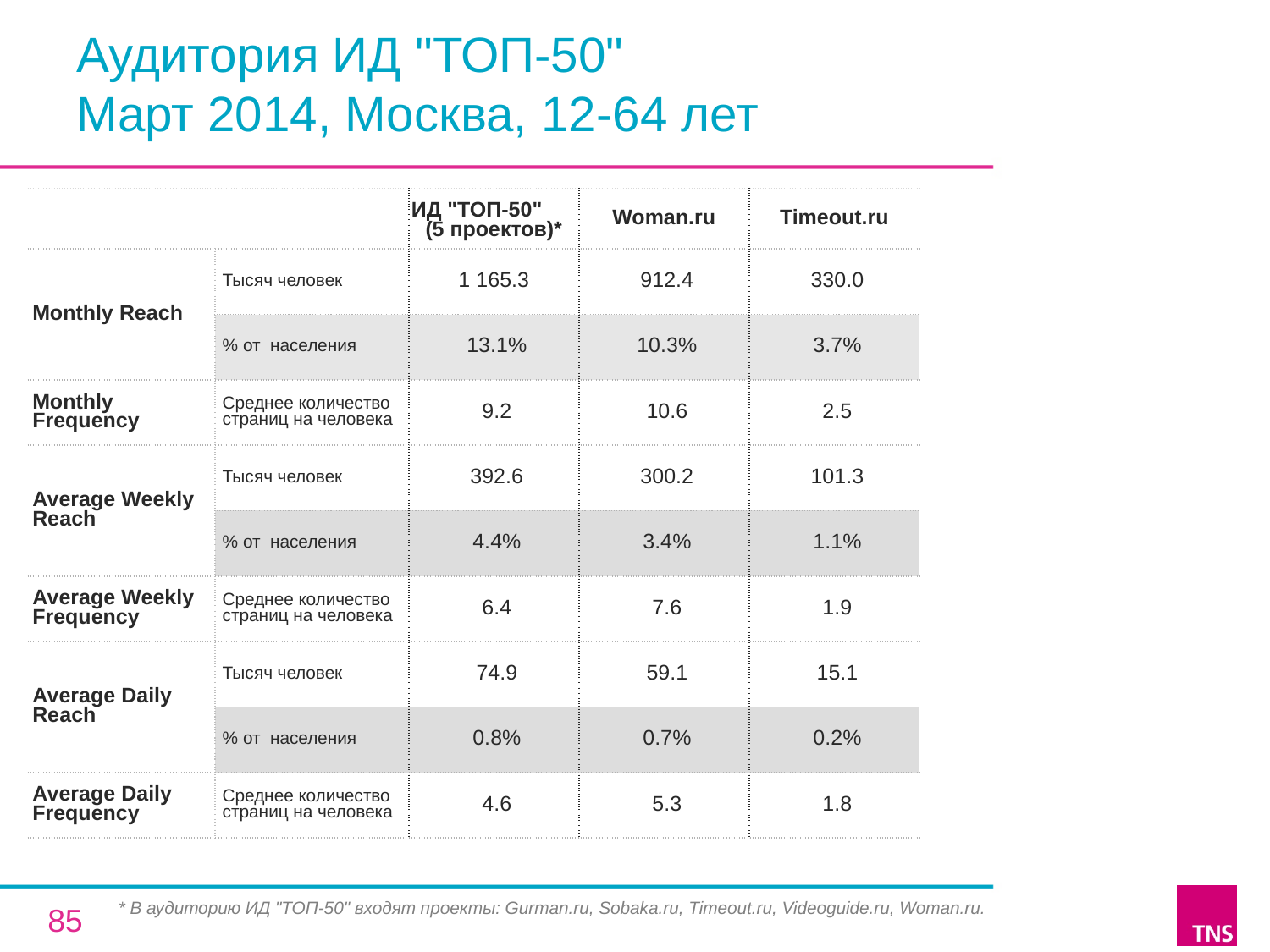

# Аудитория ИД "ТОП-50" Март 2014, Москва, 12-64 лет
|  |  | ИД "ТОП-50" (5 проектов)\* | Woman.ru | Timeout.ru |
| --- | --- | --- | --- | --- |
| Monthly Reach | Тысяч человек | 1 165.3 | 912.4 | 330.0 |
|  | % от населения | 13.1% | 10.3% | 3.7% |
| Monthly Frequency | Среднее количество страниц на человека | 9.2 | 10.6 | 2.5 |
| Average Weekly Reach | Тысяч человек | 392.6 | 300.2 | 101.3 |
|  | % от населения | 4.4% | 3.4% | 1.1% |
| Average Weekly Frequency | Среднее количество страниц на человека | 6.4 | 7.6 | 1.9 |
| Average Daily Reach | Тысяч человек | 74.9 | 59.1 | 15.1 |
|  | % от населения | 0.8% | 0.7% | 0.2% |
| Average Daily Frequency | Среднее количество страниц на человека | 4.6 | 5.3 | 1.8 |
* В аудиторию ИД "ТОП-50" входят проекты: Gurman.ru, Sobaka.ru, Timeout.ru, Videoguide.ru, Woman.ru.
85